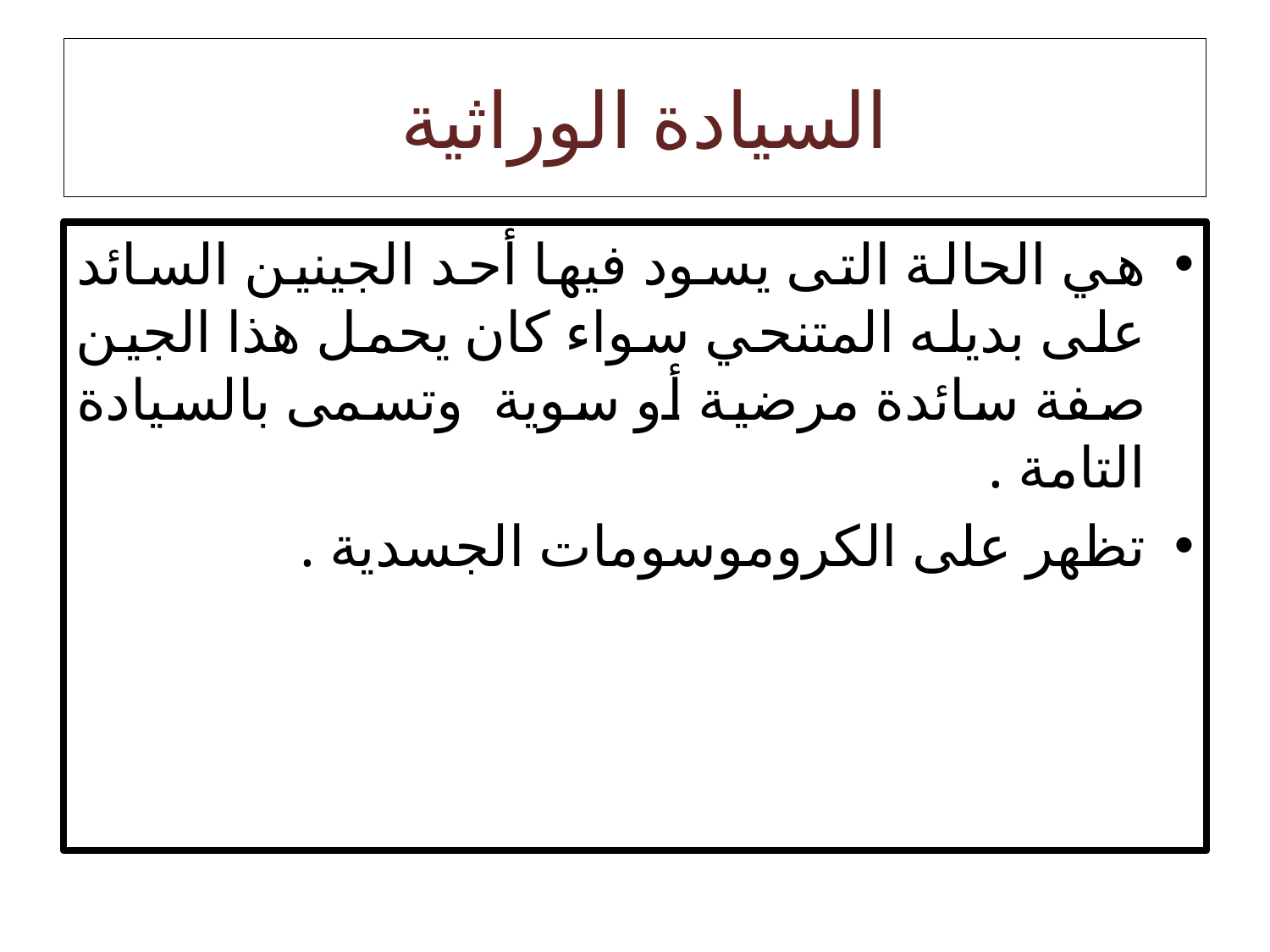

# السيادة الوراثية
هي الحالة التى يسود فيها أحد الجينين السائد على بديله المتنحي سواء كان يحمل هذا الجين صفة سائدة مرضية أو سوية  وتسمى بالسيادة التامة .
تظهر على الكروموسومات الجسدية .